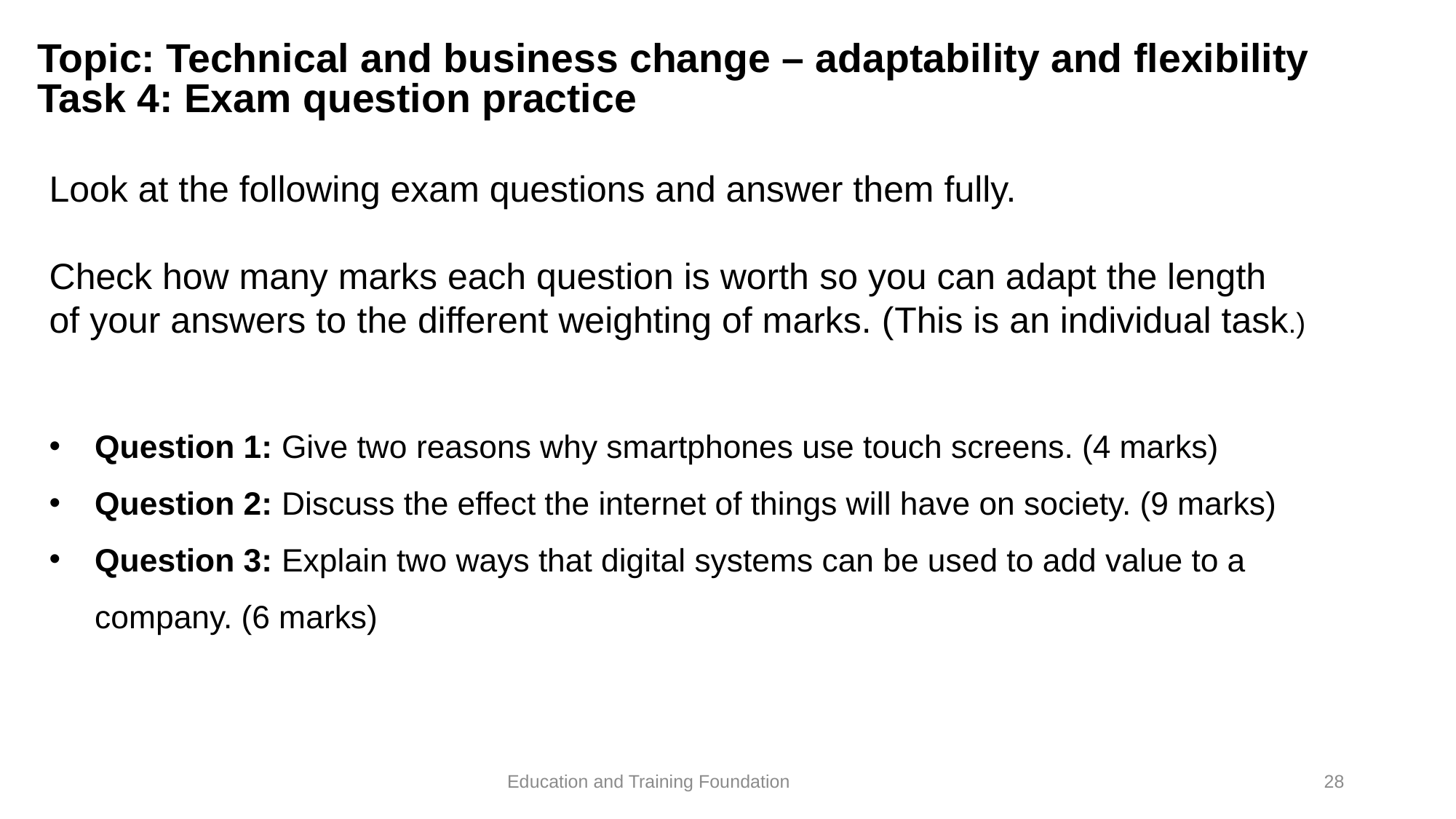

# Topic: Technical and business change – adaptability and flexibility Task 4: Exam question practice
Look at the following exam questions and answer them fully.

Check how many marks each question is worth so you can adapt the length of your answers to the different weighting of marks. (This is an individual task.)

Question 1: Give two reasons why smartphones use touch screens. (4 marks)
Question 2: Discuss the effect the internet of things will have on society. (9 marks)
Question 3: Explain two ways that digital systems can be used to add value to a company. (6 marks)

28
Education and Training Foundation